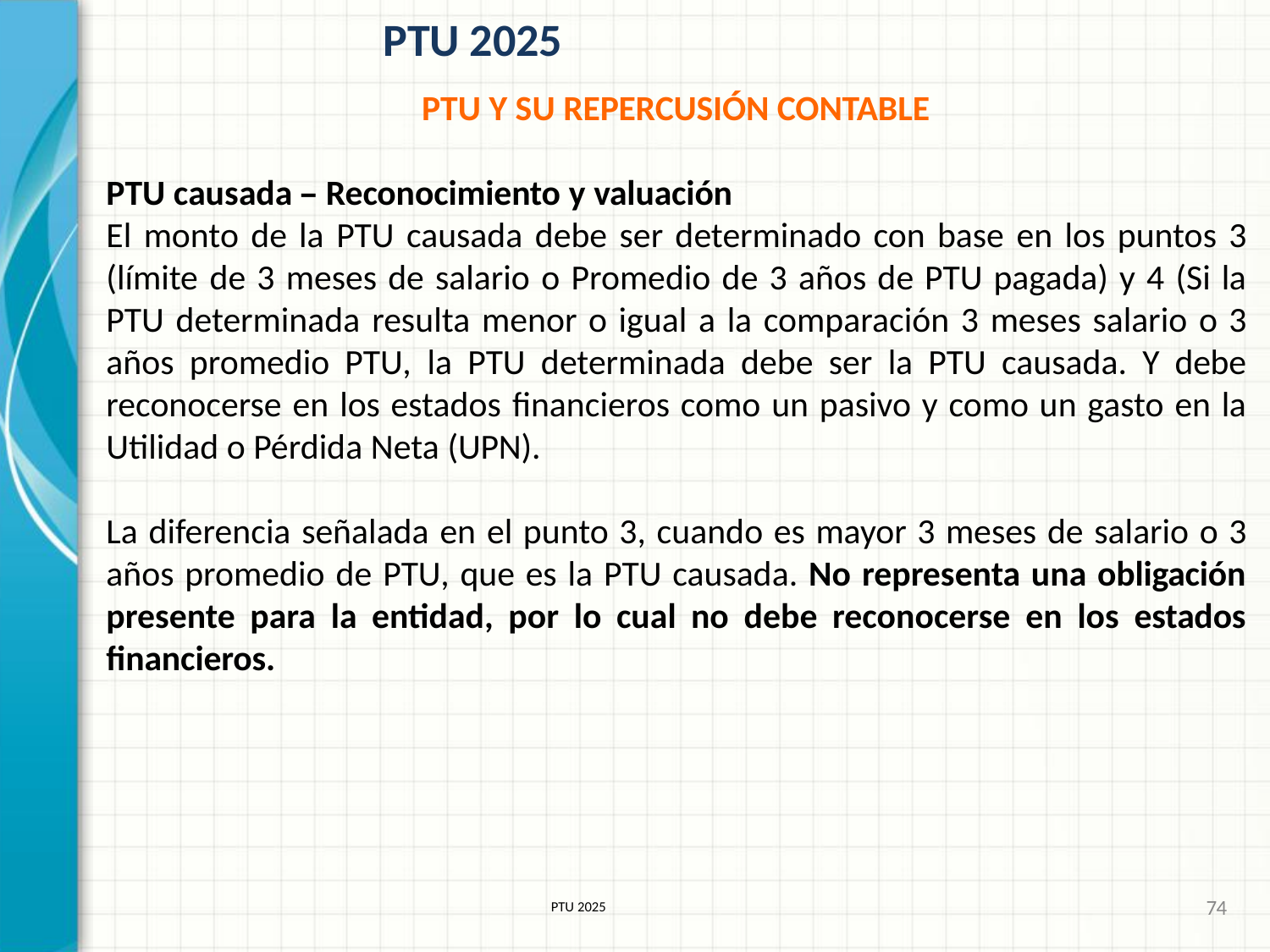

# PTU 2025
PTU Y SU REPERCUSIÓN CONTABLE
PTU causada – Reconocimiento y valuación
El monto de la PTU causada debe ser determinado con base en los puntos 3 (límite de 3 meses de salario o Promedio de 3 años de PTU pagada) y 4 (Si la PTU determinada resulta menor o igual a la comparación 3 meses salario o 3 años promedio PTU, la PTU determinada debe ser la PTU causada. Y debe reconocerse en los estados financieros como un pasivo y como un gasto en la Utilidad o Pérdida Neta (UPN).
La diferencia señalada en el punto 3, cuando es mayor 3 meses de salario o 3 años promedio de PTU, que es la PTU causada. No representa una obligación presente para la entidad, por lo cual no debe reconocerse en los estados financieros.
74
PTU 2025